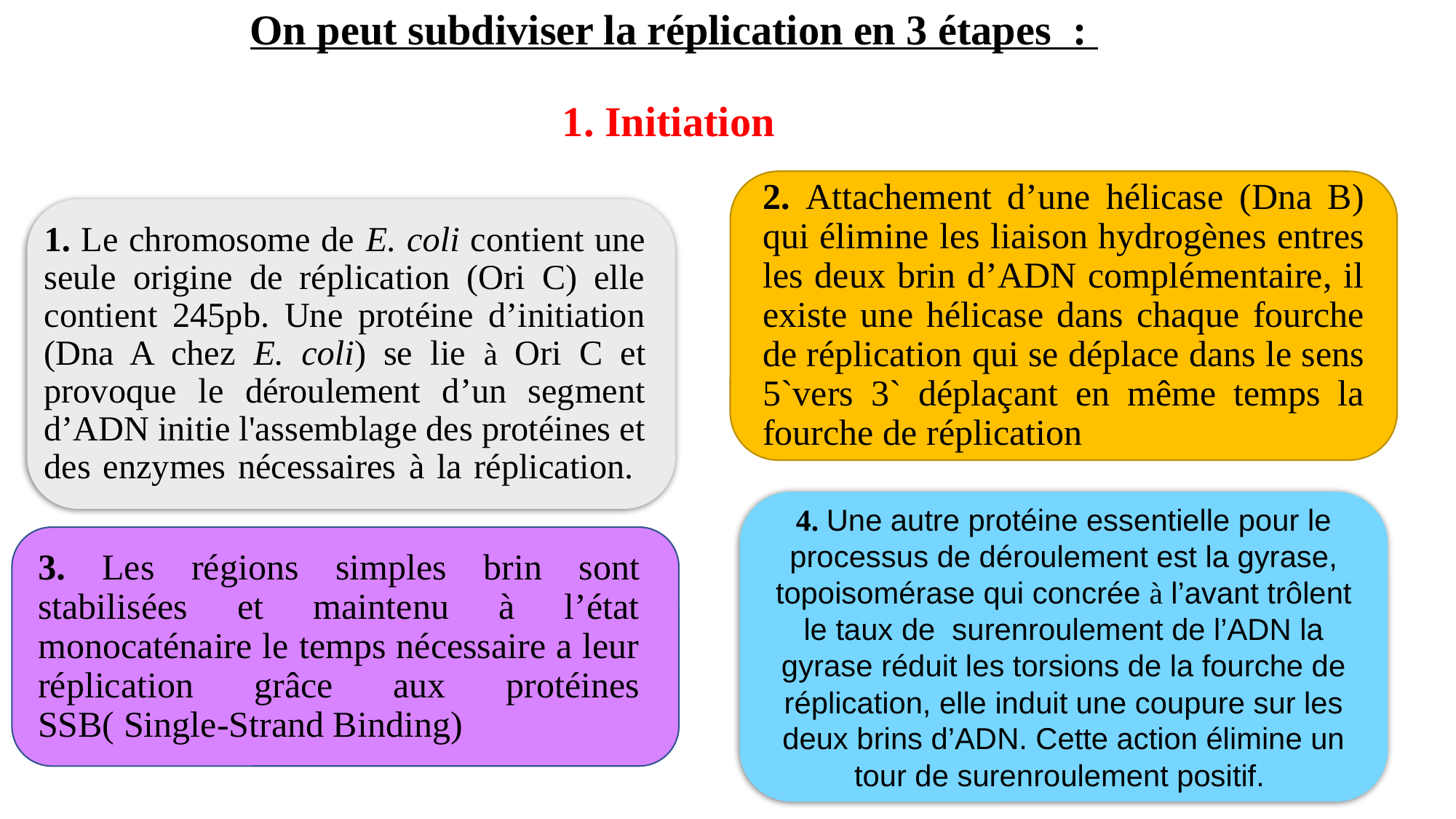

On peut subdiviser la réplication en 3 étapes  :
1. Initiation
2. Attachement d’une hélicase (Dna B) qui élimine les liaison hydrogènes entres les deux brin d’ADN complémentaire, il existe une hélicase dans chaque fourche de réplication qui se déplace dans le sens 5`vers 3` déplaçant en même temps la fourche de réplication

1. Le chromosome de E. coli contient une seule origine de réplication (Ori C) elle contient 245pb. Une protéine d’initiation (Dna A chez E. coli) se lie à Ori C et provoque le déroulement d’un segment d’ADN initie l'assemblage des protéines et des enzymes nécessaires à la réplication.

4. Une autre protéine essentielle pour le processus de déroulement est la gyrase, topoisomérase qui concrée à l’avant trôlent le taux de  surenroulement de l’ADN la gyrase réduit les torsions de la fourche de réplication, elle induit une coupure sur les deux brins d’ADN. Cette action élimine un tour de surenroulement positif.
3. Les régions simples brin sont stabilisées et maintenu à l’état monocaténaire le temps nécessaire a leur réplication grâce aux protéines SSB( Single-Strand Binding)